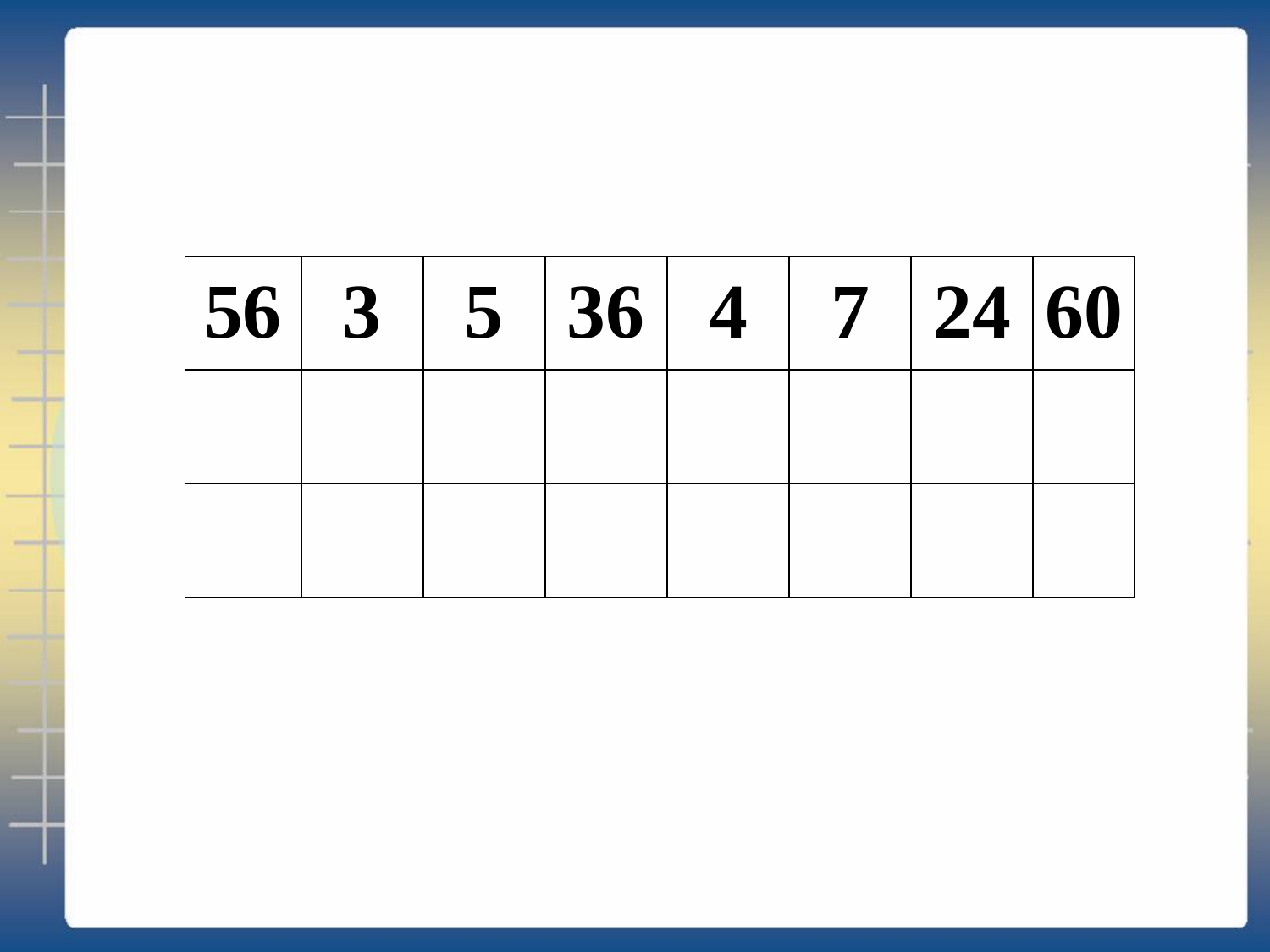

#
| 56 | 3 | 5 | 36 | 4 | 7 | 24 | 60 |
| --- | --- | --- | --- | --- | --- | --- | --- |
|  |  |  |  |  |  |  |  |
|  |  |  |  |  |  |  |  |